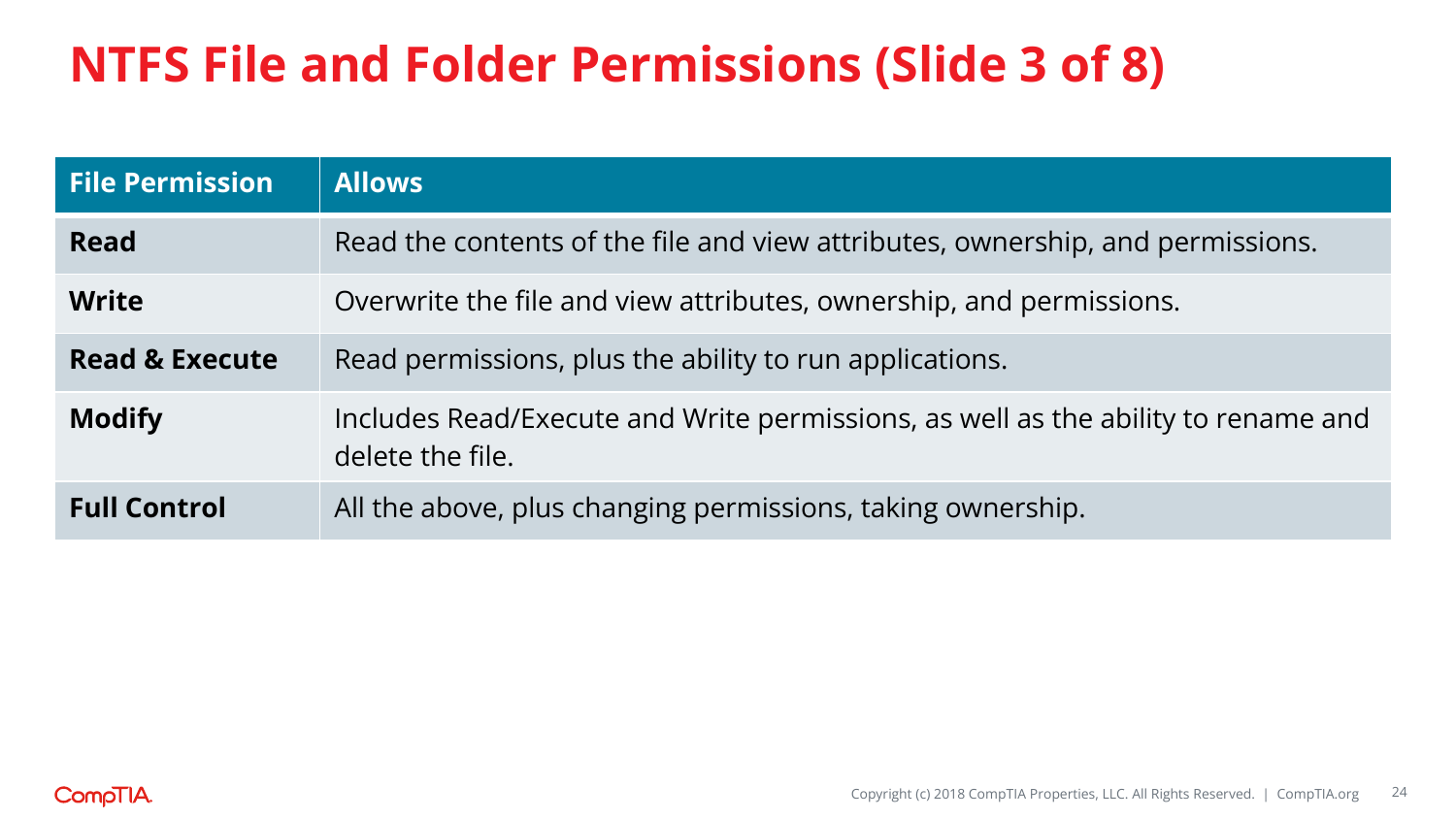

# NTFS File and Folder Permissions (Slide 3 of 8)
| File Permission | Allows |
| --- | --- |
| Read | Read the contents of the file and view attributes, ownership, and permissions. |
| Write | Overwrite the file and view attributes, ownership, and permissions. |
| Read & Execute | Read permissions, plus the ability to run applications. |
| Modify | Includes Read/Execute and Write permissions, as well as the ability to rename and delete the file. |
| Full Control | All the above, plus changing permissions, taking ownership. |
24